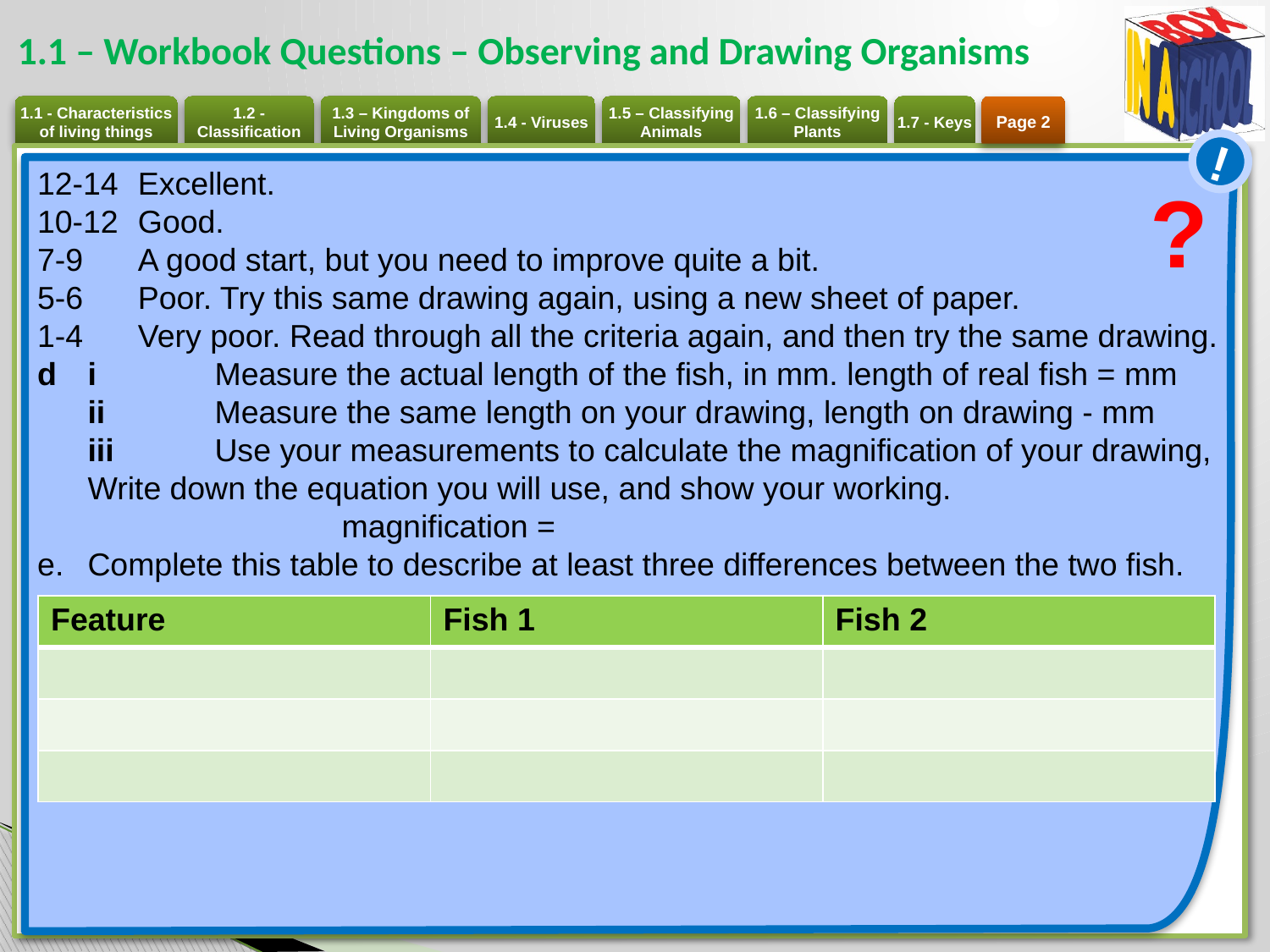

# 1.1 – Workbook Questions – Observing and Drawing Organisms
Page 2
!
12-14 	Excellent.
10-12 	Good.
7-9 	A good start, but you need to improve quite a bit.
5-6 	Poor. Try this same drawing again, using a new sheet of paper.
1-4 	Very poor. Read through all the criteria again, and then try the same drawing.
d 	i 	Measure the actual length of the fish, in mm. length of real fish = mm
ii 	Measure the same length on your drawing, length on drawing - mm
	iii	Use your measurements to calculate the magnification of your drawing, Write down the equation you will use, and show your working.
			magnification =
Complete this table to describe at least three differences between the two fish.

?
| Feature | Fish 1 | Fish 2 |
| --- | --- | --- |
|  |  |  |
|  |  |  |
|  |  |  |